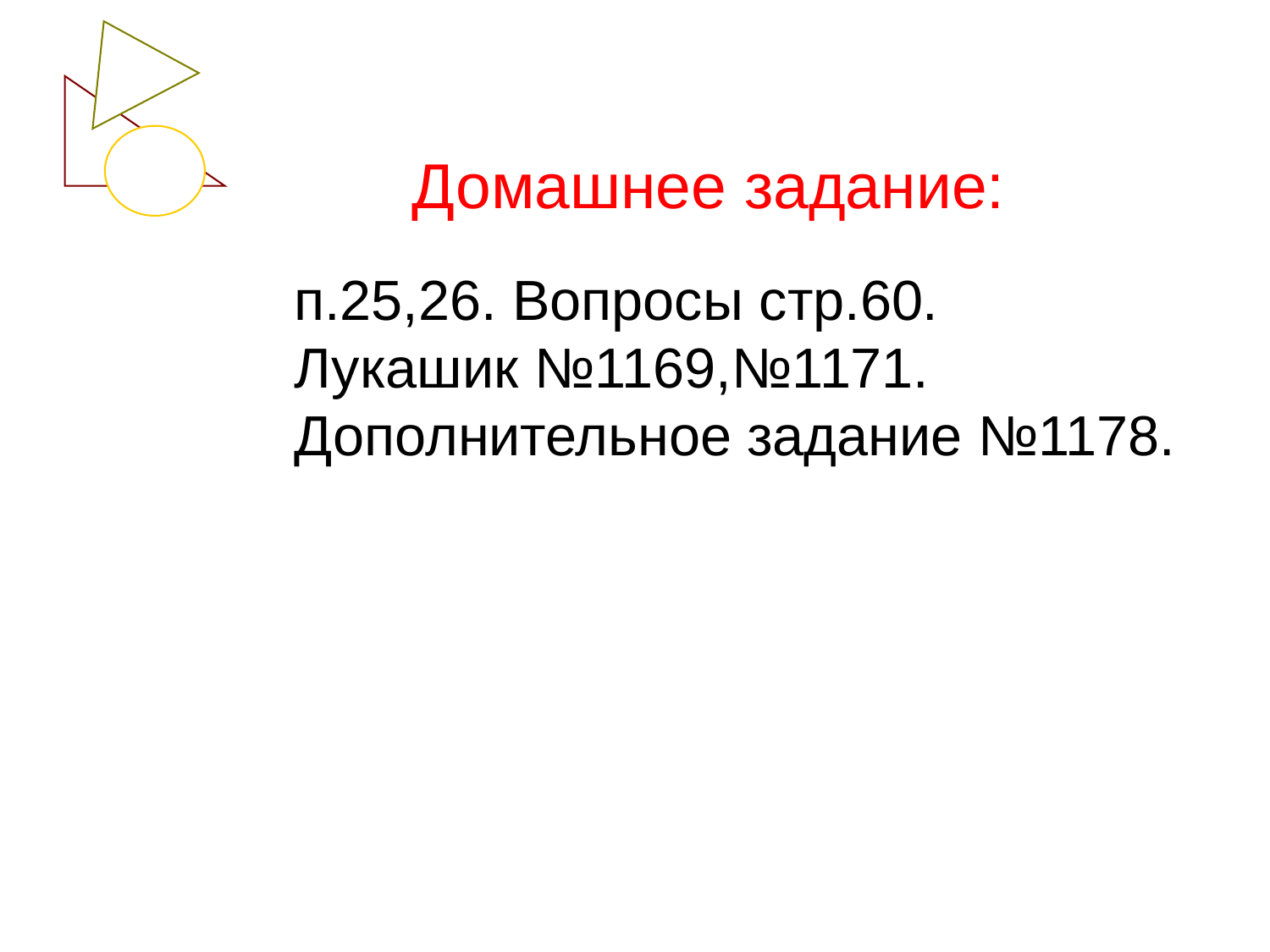

Домашнее задание:
п.25,26. Вопросы стр.60.
Лукашик №1169,№1171.
Дополнительное задание №1178.